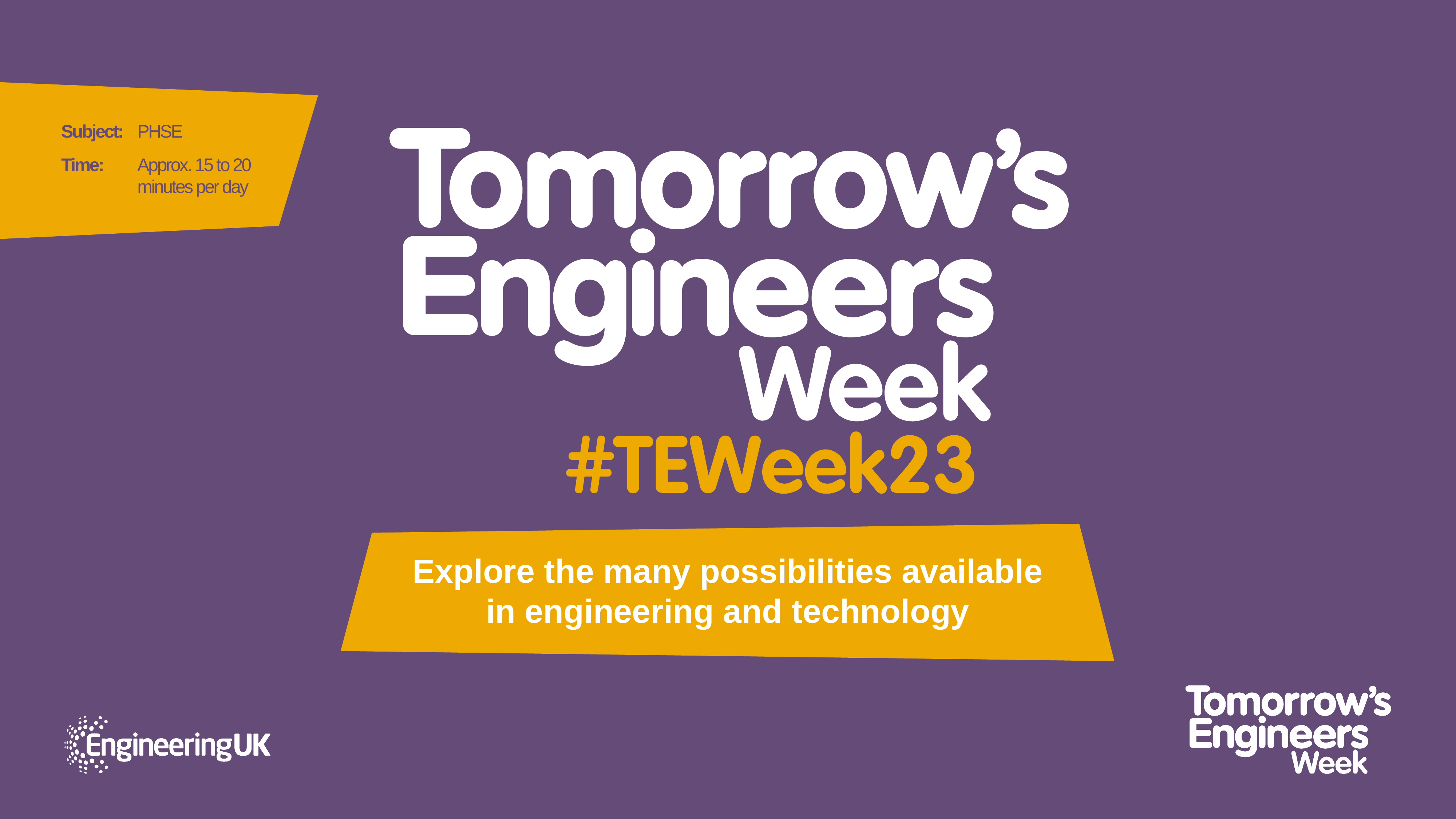

Subject:
PHSE
Time:
Approx. 15 to 20 minutes per day

Explore the many possibilities available in engineering and technology